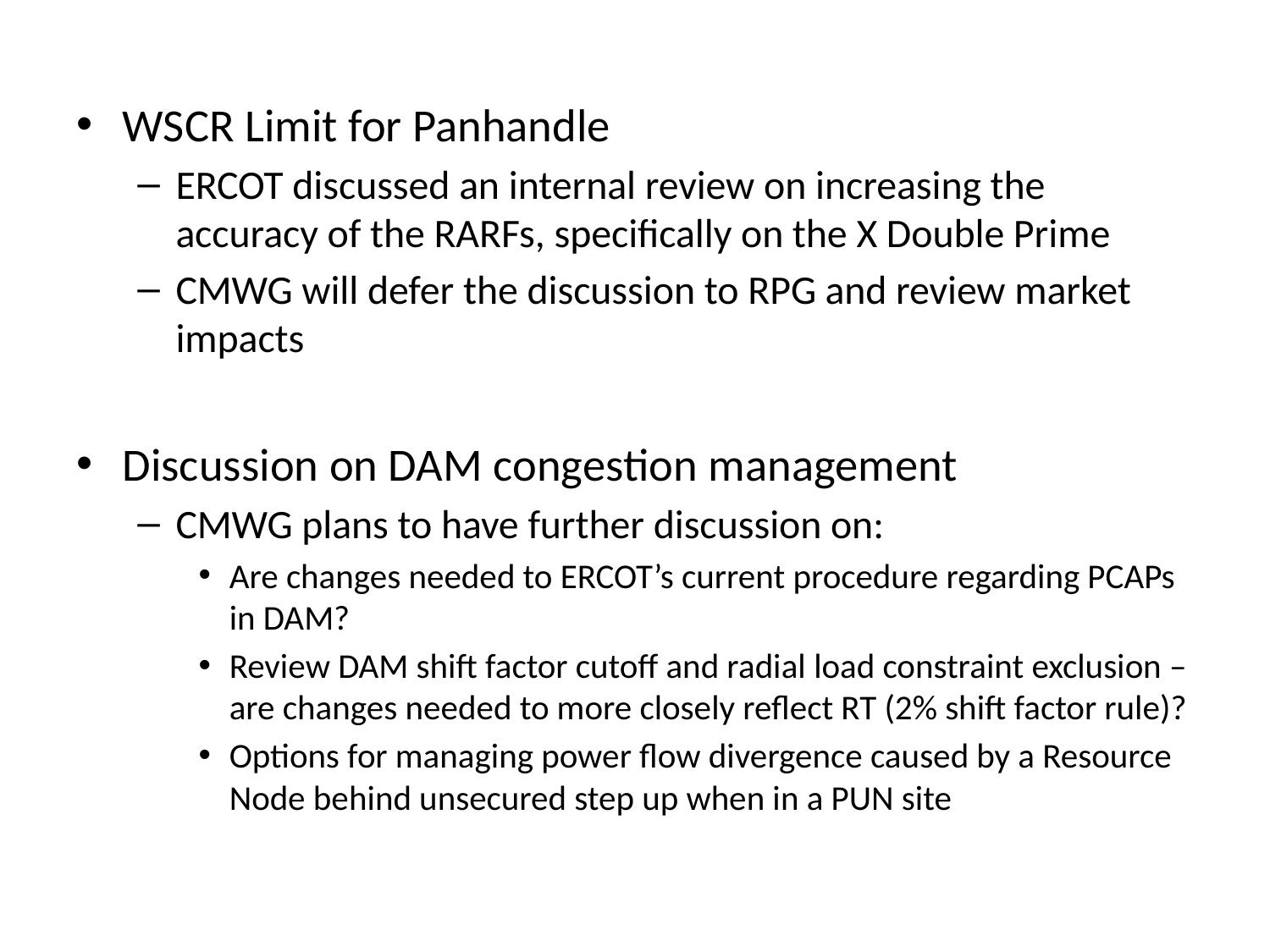

WSCR Limit for Panhandle
ERCOT discussed an internal review on increasing the accuracy of the RARFs, specifically on the X Double Prime
CMWG will defer the discussion to RPG and review market impacts

Discussion on DAM congestion management
CMWG plans to have further discussion on:
Are changes needed to ERCOT’s current procedure regarding PCAPs in DAM?
Review DAM shift factor cutoff and radial load constraint exclusion – are changes needed to more closely reflect RT (2% shift factor rule)?
Options for managing power flow divergence caused by a Resource Node behind unsecured step up when in a PUN site